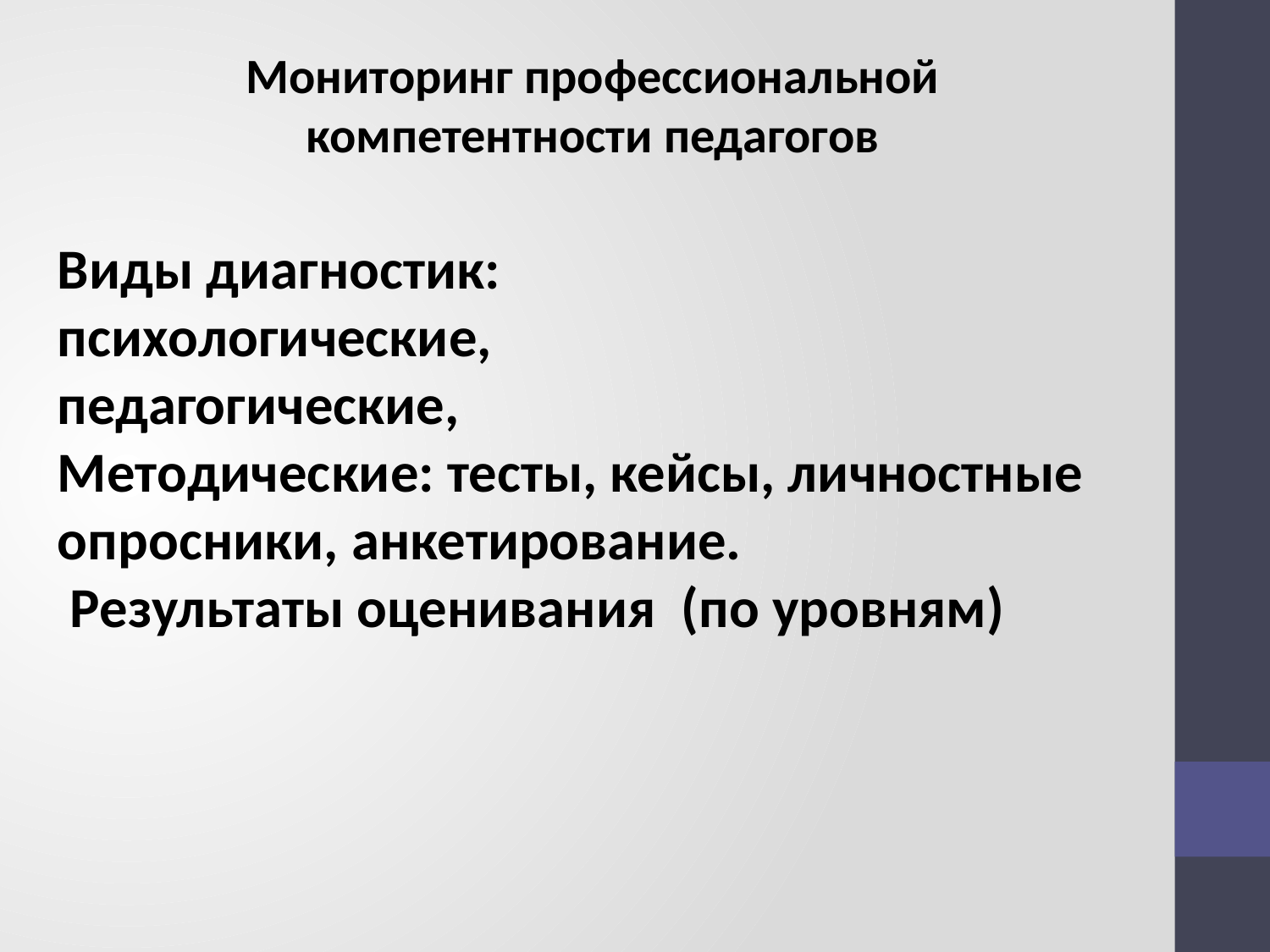

Мониторинг профессиональной компетентности педагогов

Виды диагностик:
психологические,
педагогические,
Методические: тесты, кейсы, личностные опросники, анкетирование.
 Результаты оценивания  (по уровням)